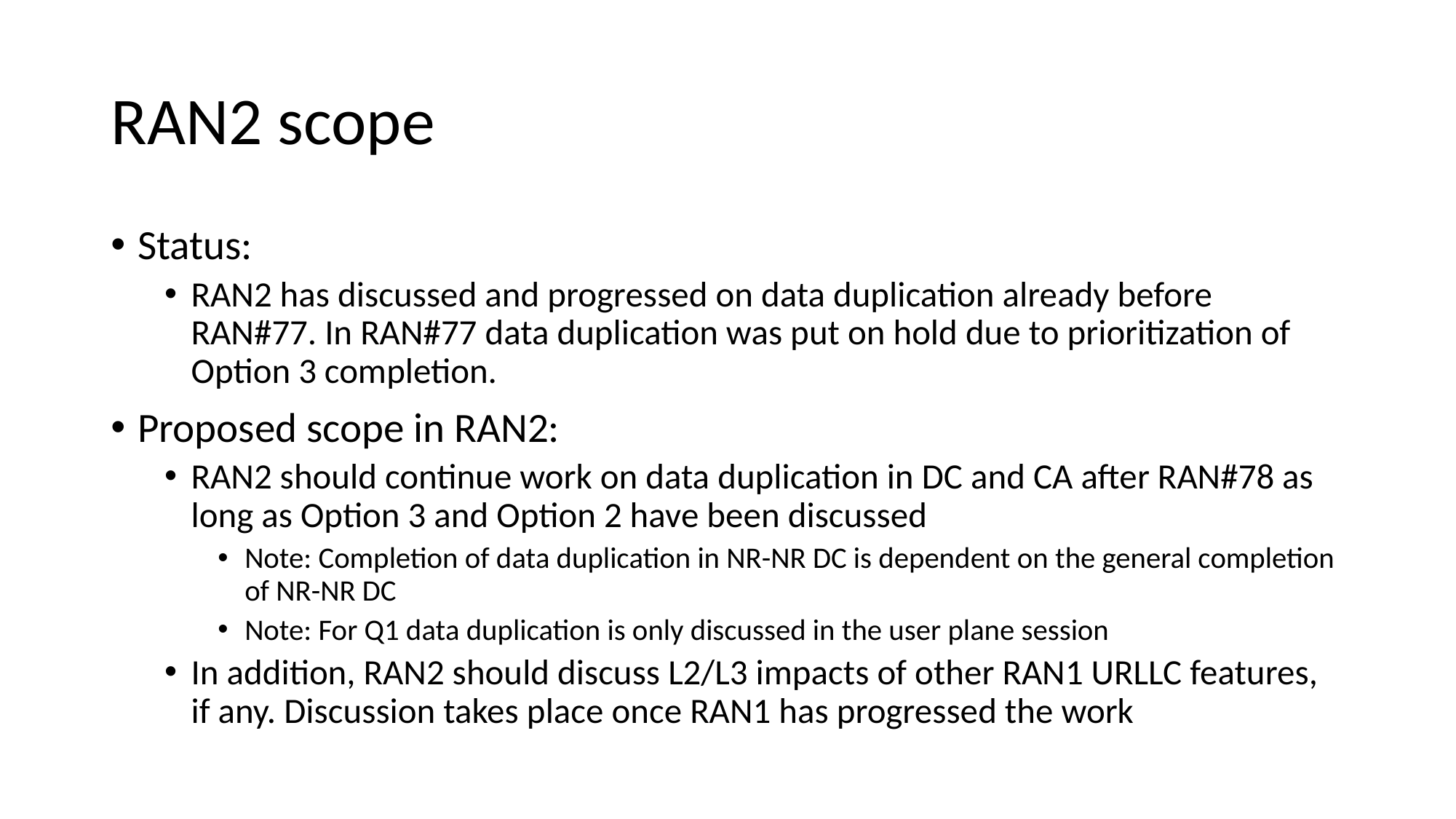

# RAN2 scope
Status:
RAN2 has discussed and progressed on data duplication already before RAN#77. In RAN#77 data duplication was put on hold due to prioritization of Option 3 completion.
Proposed scope in RAN2:
RAN2 should continue work on data duplication in DC and CA after RAN#78 as long as Option 3 and Option 2 have been discussed
Note: Completion of data duplication in NR-NR DC is dependent on the general completion of NR-NR DC
Note: For Q1 data duplication is only discussed in the user plane session
In addition, RAN2 should discuss L2/L3 impacts of other RAN1 URLLC features, if any. Discussion takes place once RAN1 has progressed the work